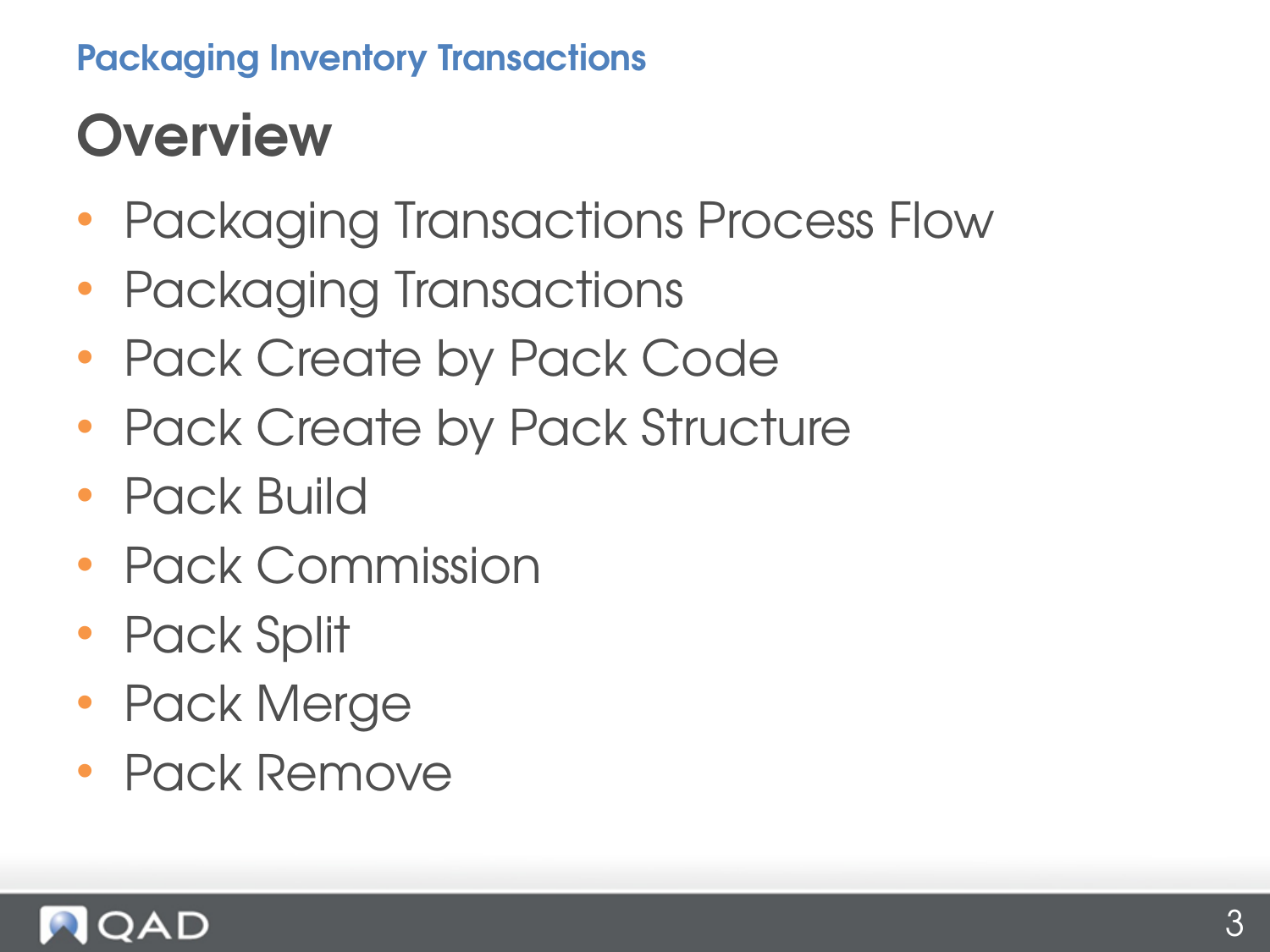

Packaging Inventory Transactions
# Overview
Packaging Transactions Process Flow
Packaging Transactions
Pack Create by Pack Code
Pack Create by Pack Structure
Pack Build
Pack Commission
Pack Split
Pack Merge
Pack Remove
3